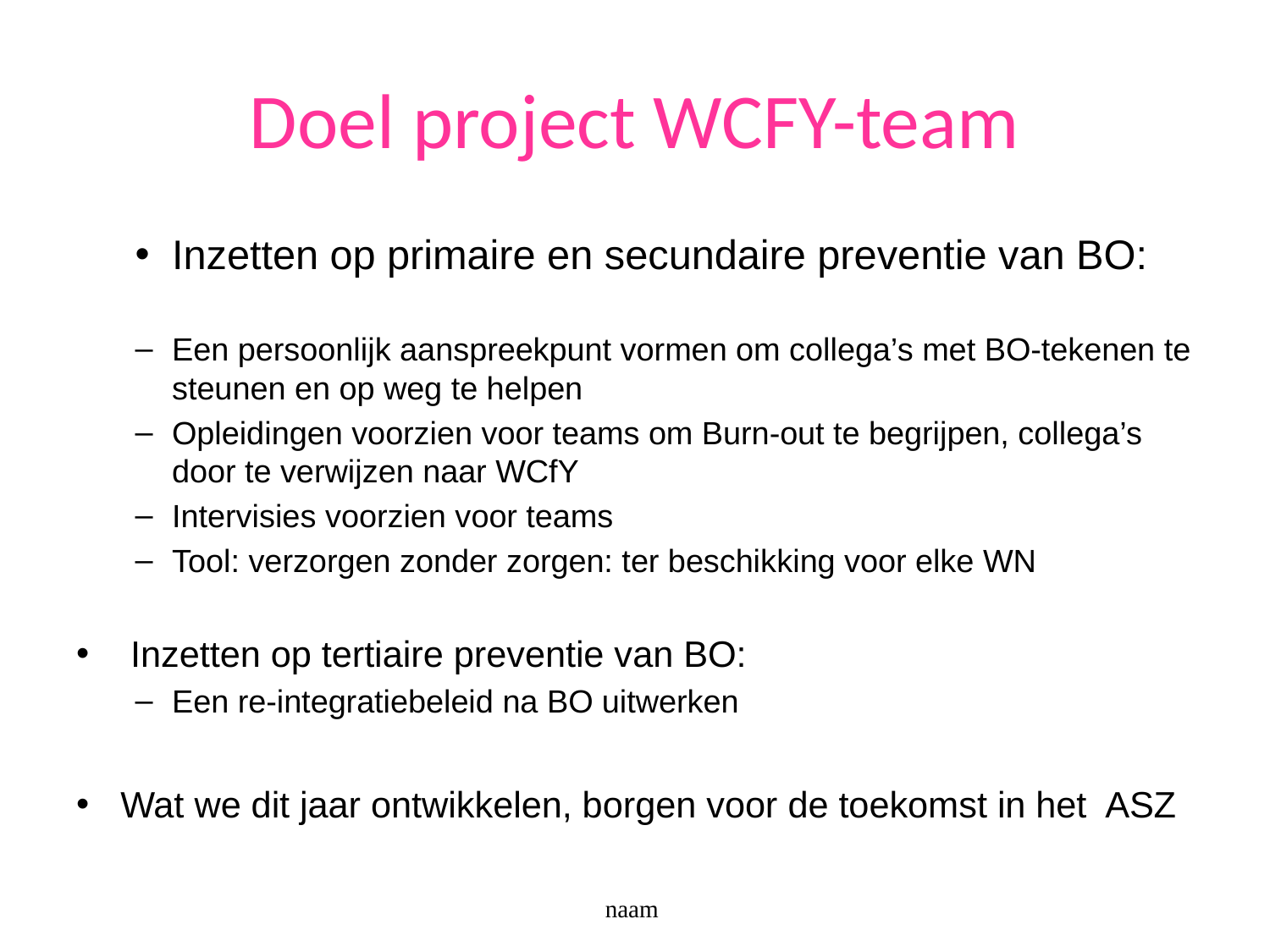

# Doel project WCFY-team
Inzetten op primaire en secundaire preventie van BO:

Een persoonlijk aanspreekpunt vormen om collega’s met BO-tekenen te steunen en op weg te helpen
Opleidingen voorzien voor teams om Burn-out te begrijpen, collega’s door te verwijzen naar WCfY
Intervisies voorzien voor teams
Tool: verzorgen zonder zorgen: ter beschikking voor elke WN

 Inzetten op tertiaire preventie van BO:
Een re-integratiebeleid na BO uitwerken

Wat we dit jaar ontwikkelen, borgen voor de toekomst in het  ASZ

19 november 2019
naam
2